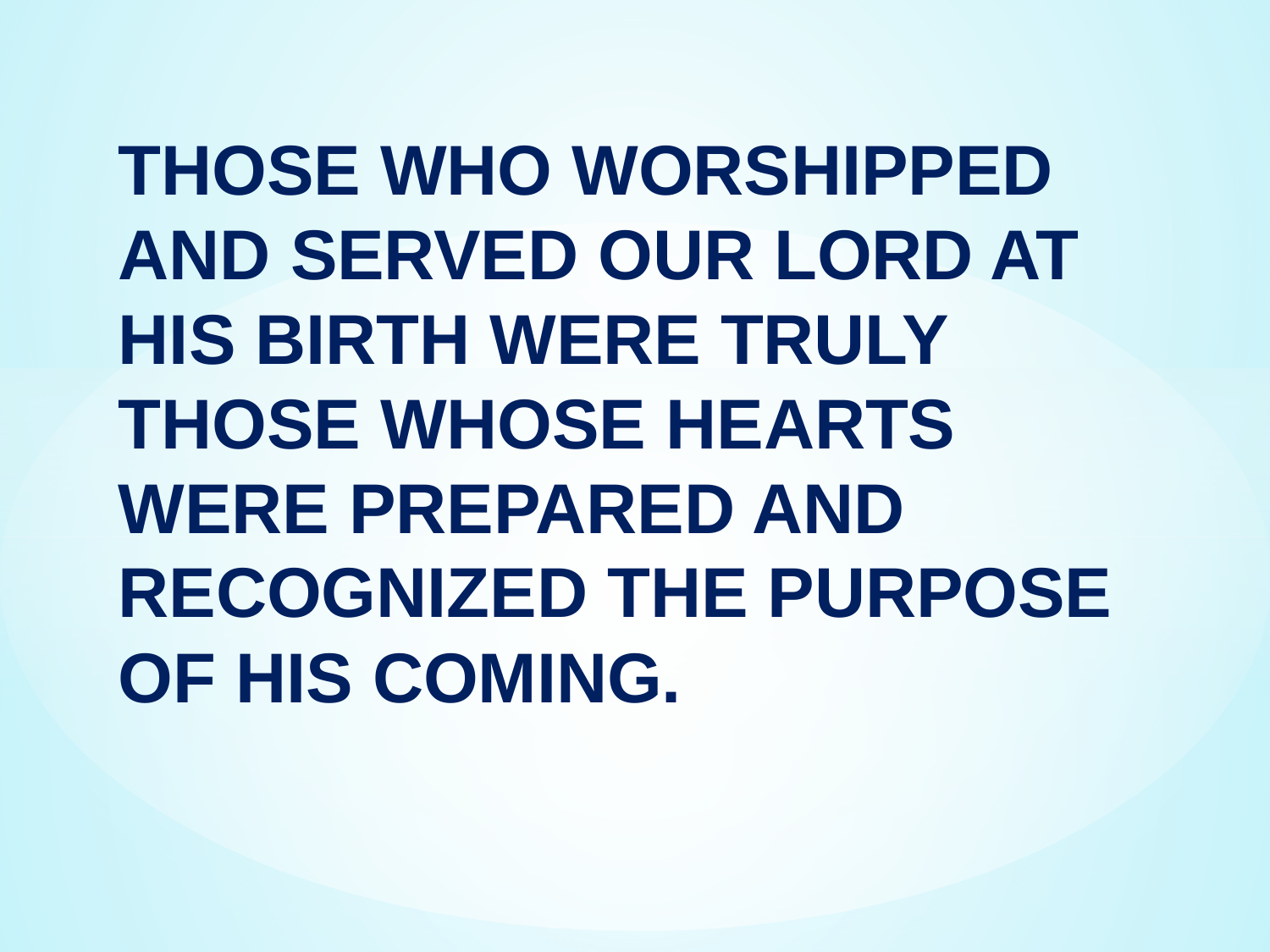

THOSE WHO WORSHIPPED AND SERVED OUR LORD AT HIS BIRTH WERE TRULY THOSE WHOSE HEARTS WERE PREPARED AND RECOGNIZED THE PURPOSE OF HIS COMING.